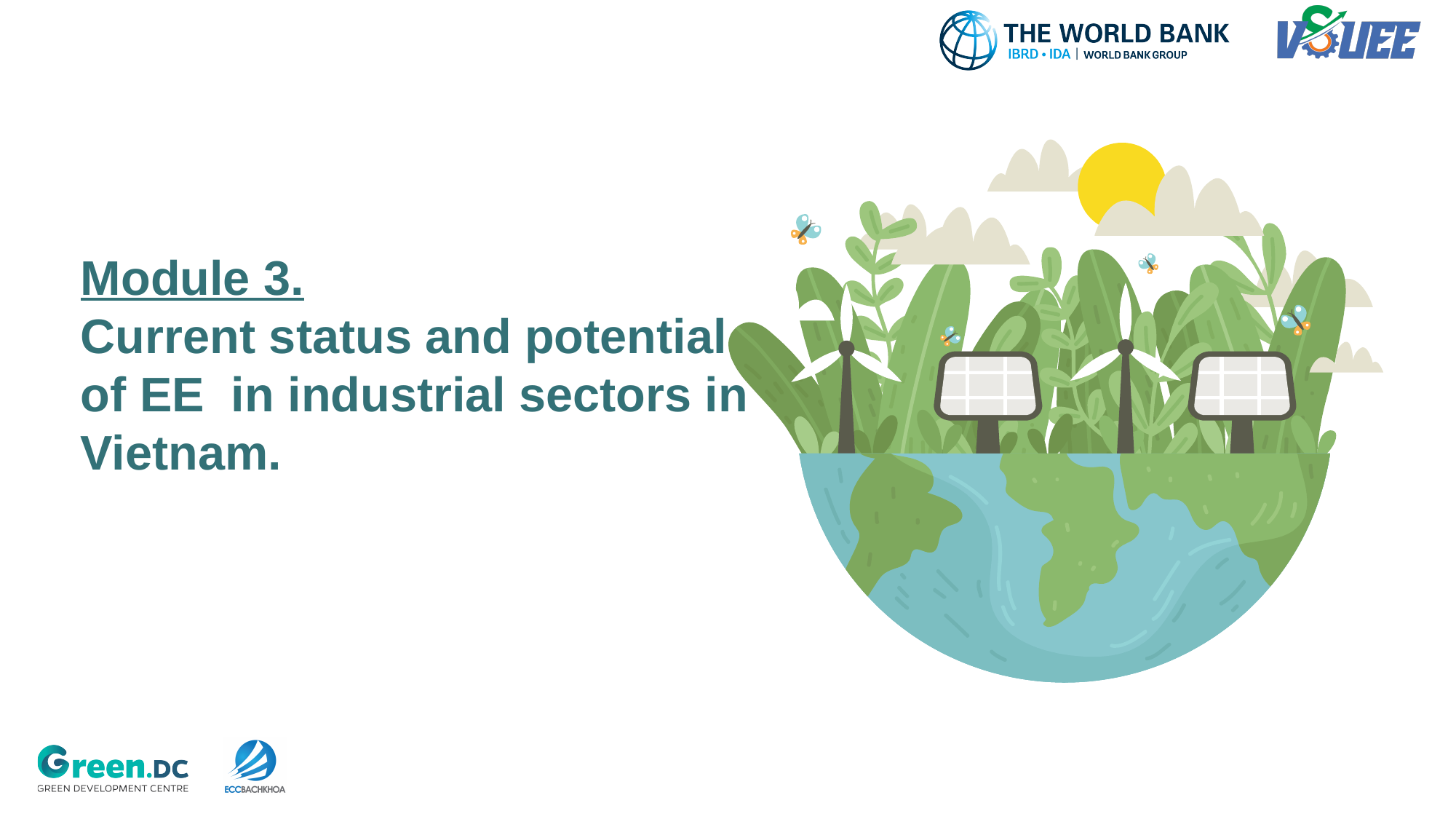

Module 3.
Current status and potential of EE  in industrial sectors in Vietnam.